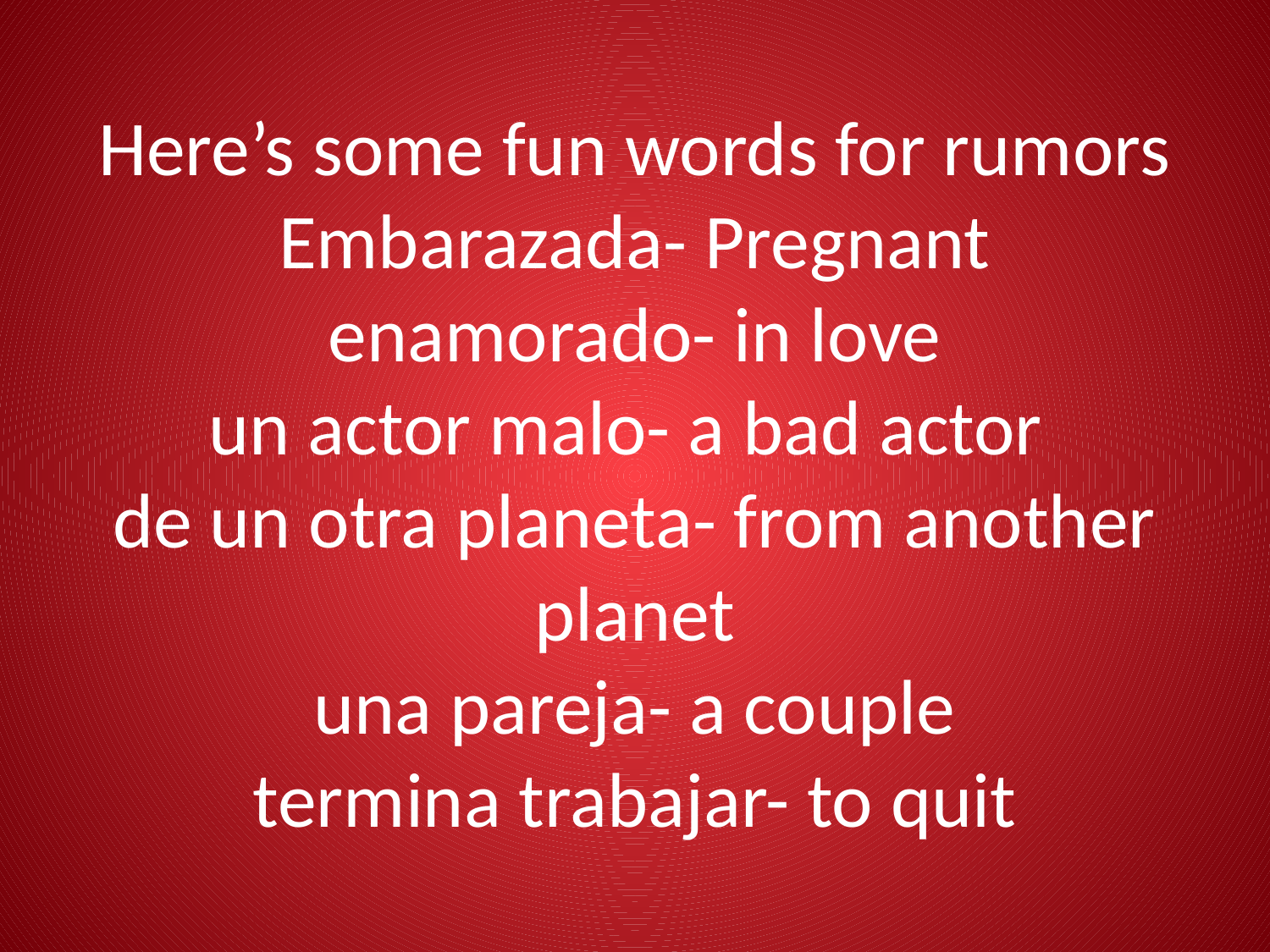

# Here’s some fun words for rumors Embarazada- Pregnant enamorado- in love un actor malo- a bad actor de un otra planeta- from another planet una pareja- a couple termina trabajar- to quit